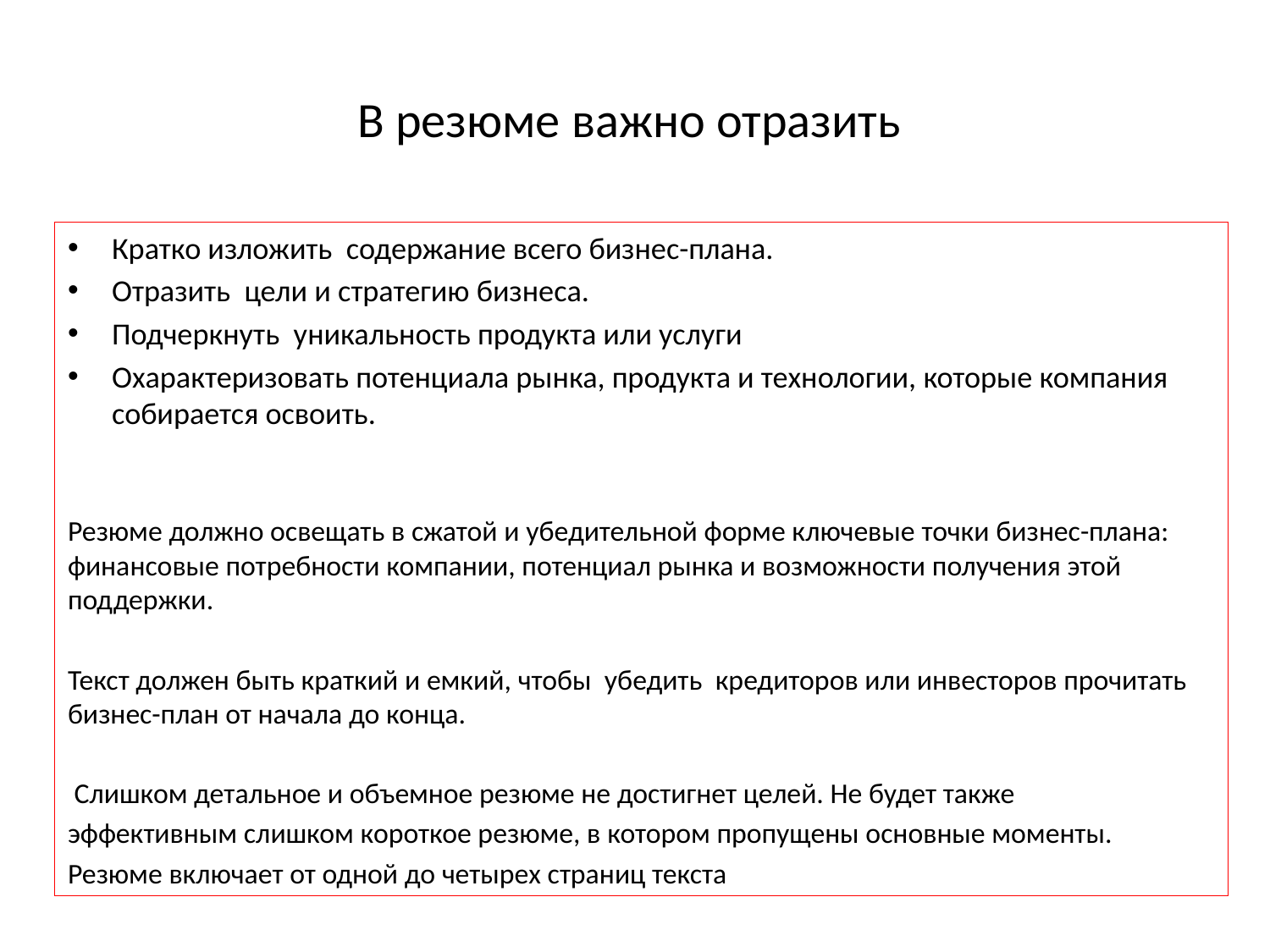

# В резюме важно отразить
Кратко изложить  содержание всего бизнес-плана.
Отразить  цели и стратегию бизнеса.
Подчеркнуть  уникальность продукта или услуги
Охарактеризовать потенциала рынка, продукта и технологии, которые компания собирается освоить.

Резюме должно освещать в сжатой и убедительной форме ключевые точки бизнес-плана: финансовые потребности компании, потенциал рынка и возможности получения этой поддержки.

Текст должен быть краткий и емкий, чтобы  убедить  кредиторов или инвесторов прочитать бизнес-план от начала до конца.

 Слишком детальное и объемное резюме не достигнет целей. Не будет также
эффективным слишком короткое резюме, в котором пропущены основные моменты.
Резюме включает от одной до четырех страниц текста